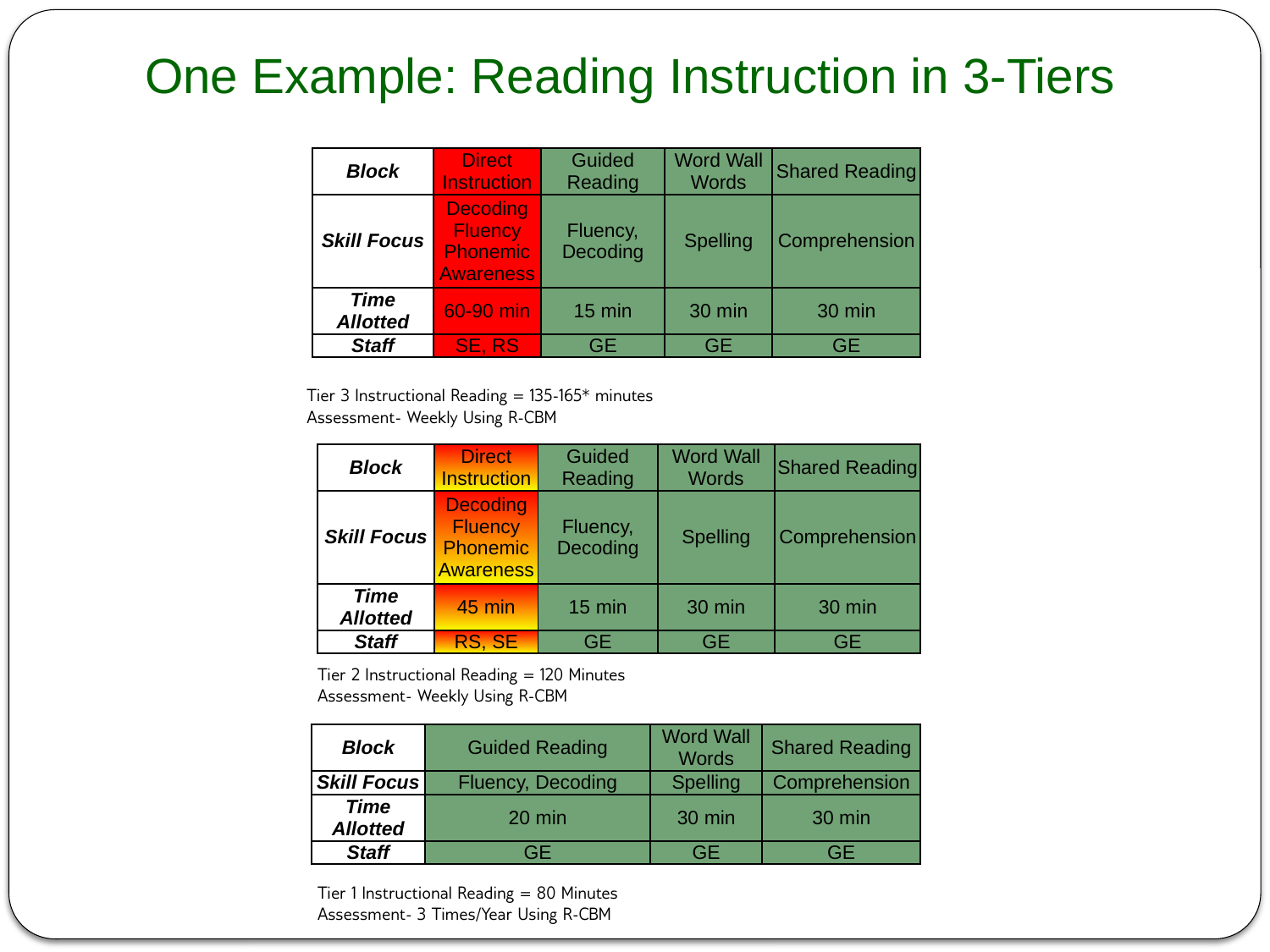

One Example: Reading Instruction in 3-Tiers
| Block | Direct Instruction | Guided Reading | Word Wall Words | Shared Reading |
| --- | --- | --- | --- | --- |
| Skill Focus | Decoding Fluency Phonemic Awareness | Fluency, Decoding | Spelling | Comprehension |
| Time Allotted | 60-90 min | 15 min | 30 min | 30 min |
| Staff | SE, RS | GE | GE | GE |

Tier 3 Instructional Reading = 135-165* minutes
Assessment- Weekly Using R-CBM
15%
| Block | Direct Instruction | Guided Reading | Word Wall Words | Shared Reading |
| --- | --- | --- | --- | --- |
| Skill Focus | Decoding Fluency Phonemic Awareness | Fluency, Decoding | Spelling | Comprehension |
| Time Allotted | 45 min | 15 min | 30 min | 30 min |
| Staff | RS, SE | GE | GE | GE |
Tier 2 Instructional Reading = 120 Minutes
Assessment- Weekly Using R-CBM
| Block | Guided Reading | Word Wall Words | Shared Reading |
| --- | --- | --- | --- |
| Skill Focus | Fluency, Decoding | Spelling | Comprehension |
| Time Allotted | 20 min | 30 min | 30 min |
| Staff | GE | GE | GE |
Tier 1 Instructional Reading = 80 Minutes
Assessment- 3 Times/Year Using R-CBM